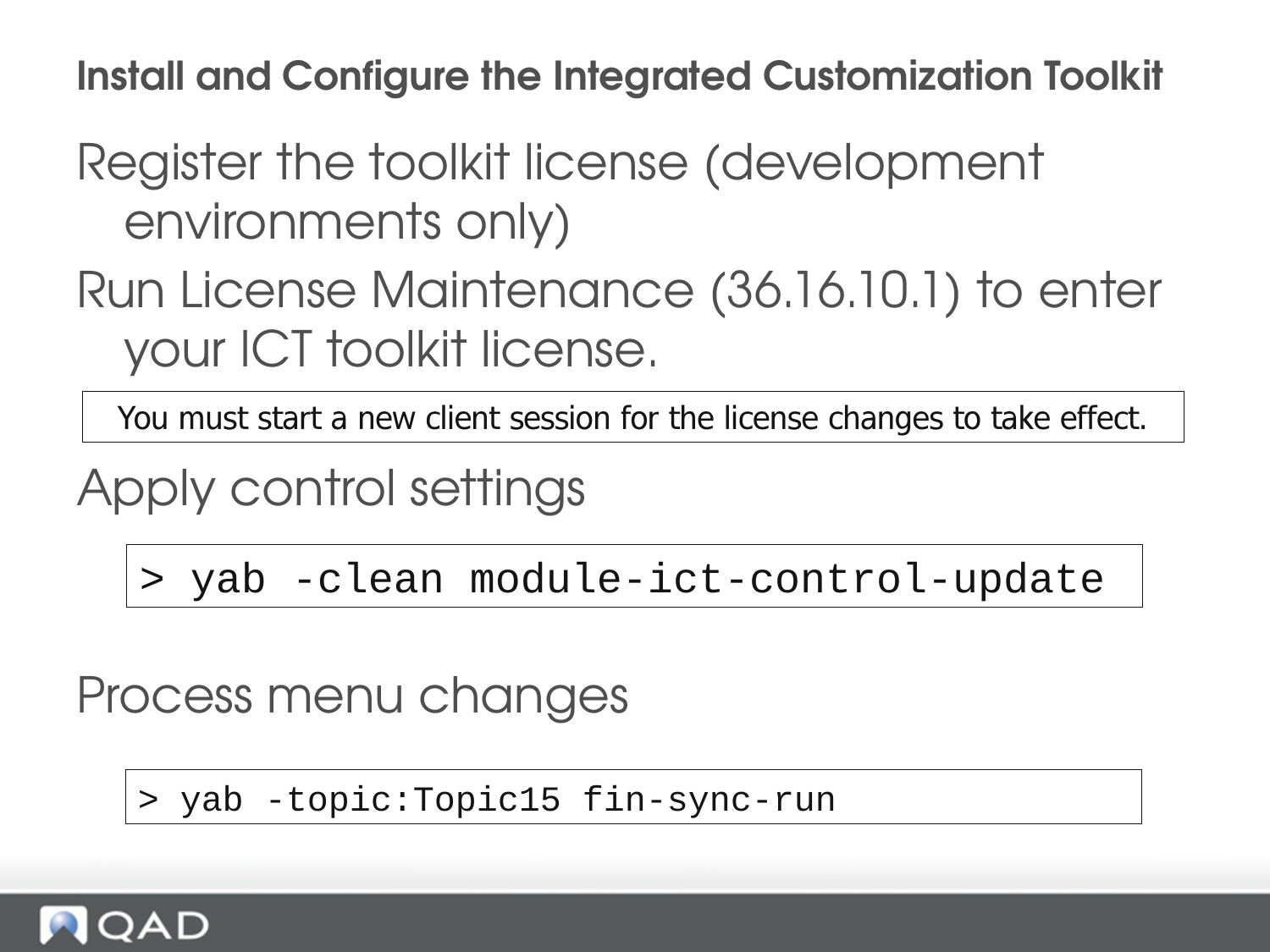

# Install and Configure the Integrated Customization Toolkit
Register the toolkit license (development environments only)
Run License Maintenance (36.16.10.1) to enter your ICT toolkit license.

Apply control settings

Process menu changes
You must start a new client session for the license changes to take effect.
> yab -clean module-ict-control-update
> yab -topic:Topic15 fin-sync-run